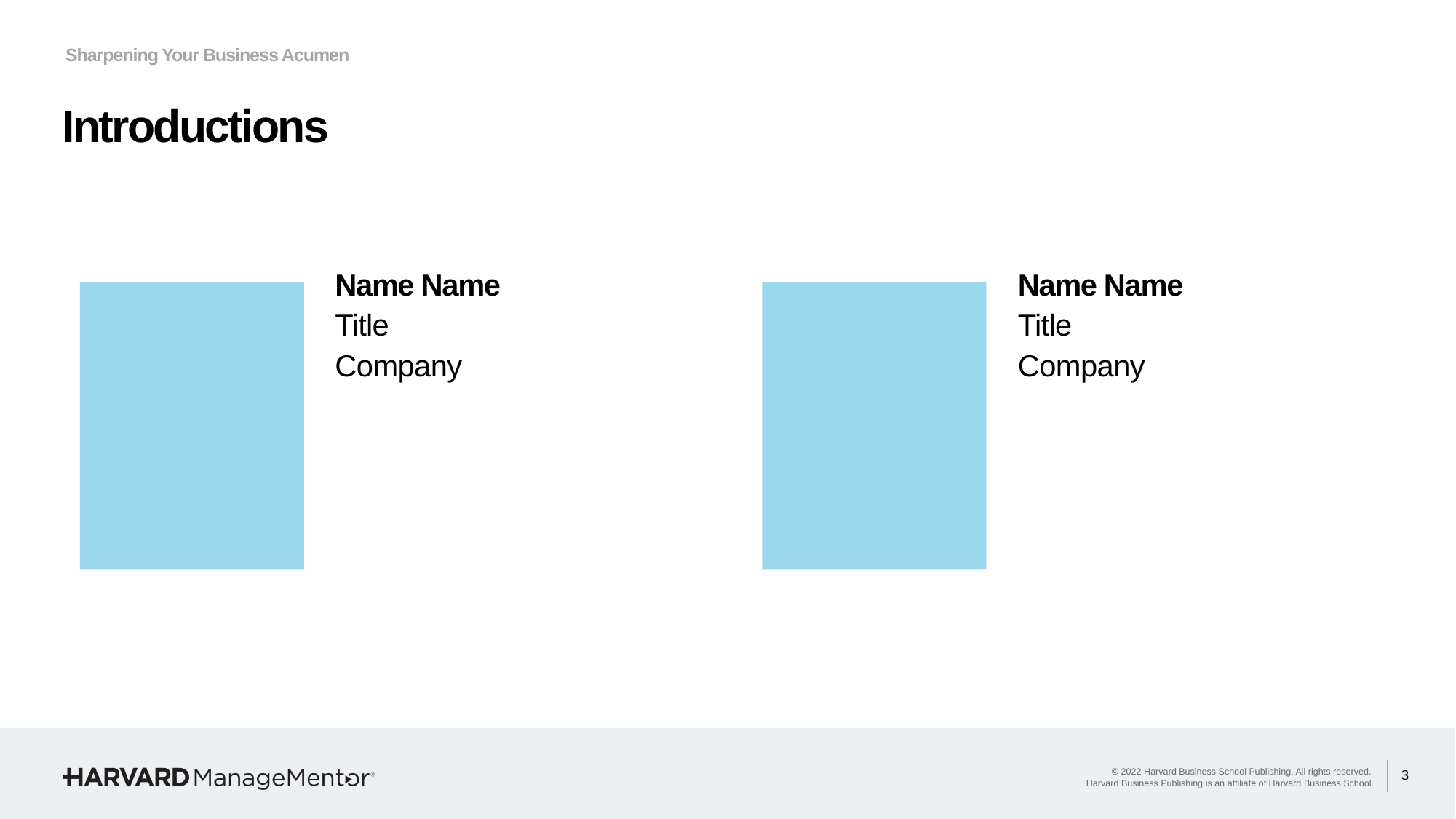

Sharpening Your Business Acumen
Introductions
Name Name
Title
Company
Name Name
Title
Company